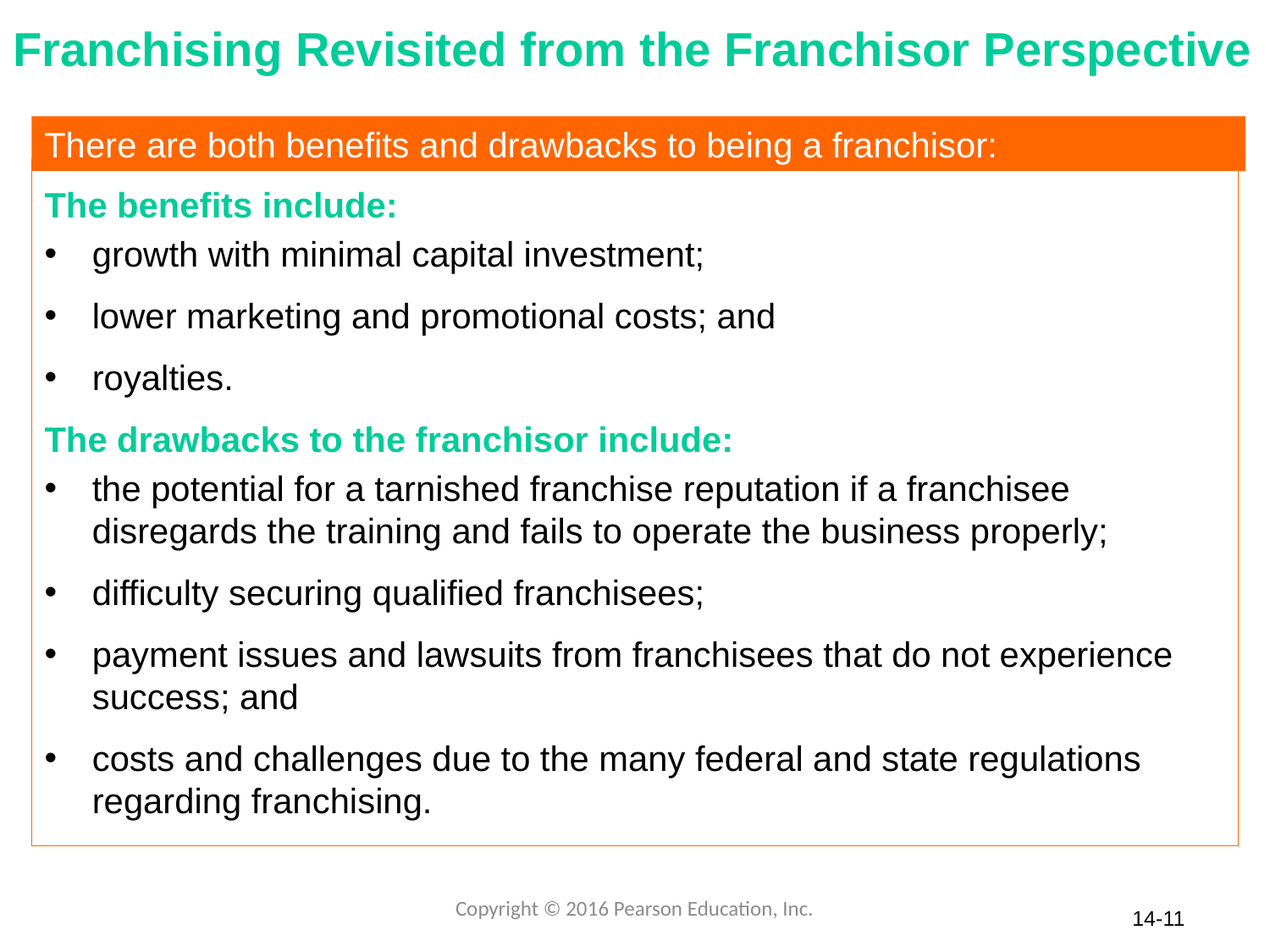

# Franchising Revisited from the Franchisor Perspective
There are both benefits and drawbacks to being a franchisor:

The benefits include:
growth with minimal capital investment;

lower marketing and promotional costs; and

royalties.

The drawbacks to the franchisor include:
the potential for a tarnished franchise reputation if a franchisee disregards the training and fails to operate the business properly;

difficulty securing qualified franchisees;

payment issues and lawsuits from franchisees that do not experience success; and

costs and challenges due to the many federal and state regulations regarding franchising.
Copyright © 2016 Pearson Education, Inc.